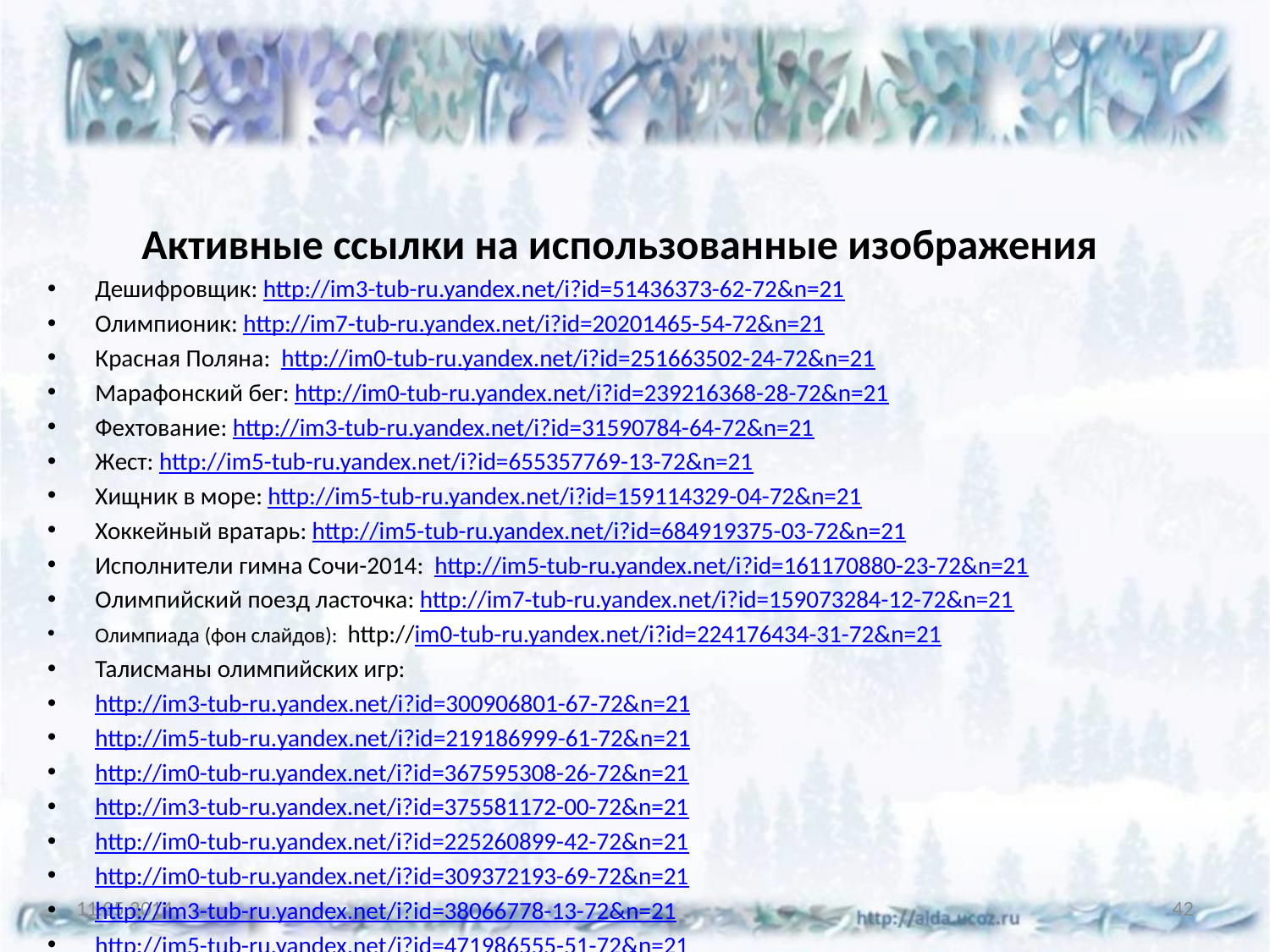

#
Активные ссылки на использованные изображения
Дешифровщик: http://im3-tub-ru.yandex.net/i?id=51436373-62-72&n=21
Олимпионик: http://im7-tub-ru.yandex.net/i?id=20201465-54-72&n=21
Красная Поляна:  http://im0-tub-ru.yandex.net/i?id=251663502-24-72&n=21
Марафонский бег: http://im0-tub-ru.yandex.net/i?id=239216368-28-72&n=21
Фехтование: http://im3-tub-ru.yandex.net/i?id=31590784-64-72&n=21
Жест: http://im5-tub-ru.yandex.net/i?id=655357769-13-72&n=21
Хищник в море: http://im5-tub-ru.yandex.net/i?id=159114329-04-72&n=21
Хоккейный вратарь: http://im5-tub-ru.yandex.net/i?id=684919375-03-72&n=21
Исполнители гимна Сочи-2014:  http://im5-tub-ru.yandex.net/i?id=161170880-23-72&n=21
Олимпийский поезд ласточка: http://im7-tub-ru.yandex.net/i?id=159073284-12-72&n=21
Олимпиада (фон слайдов):  http://im0-tub-ru.yandex.net/i?id=224176434-31-72&n=21
Талисманы олимпийских игр:
http://im3-tub-ru.yandex.net/i?id=300906801-67-72&n=21
http://im5-tub-ru.yandex.net/i?id=219186999-61-72&n=21
http://im0-tub-ru.yandex.net/i?id=367595308-26-72&n=21
http://im3-tub-ru.yandex.net/i?id=375581172-00-72&n=21
http://im0-tub-ru.yandex.net/i?id=225260899-42-72&n=21
http://im0-tub-ru.yandex.net/i?id=309372193-69-72&n=21
http://im3-tub-ru.yandex.net/i?id=38066778-13-72&n=21
http://im5-tub-ru.yandex.net/i?id=471986555-51-72&n=21

11.05.2014
42